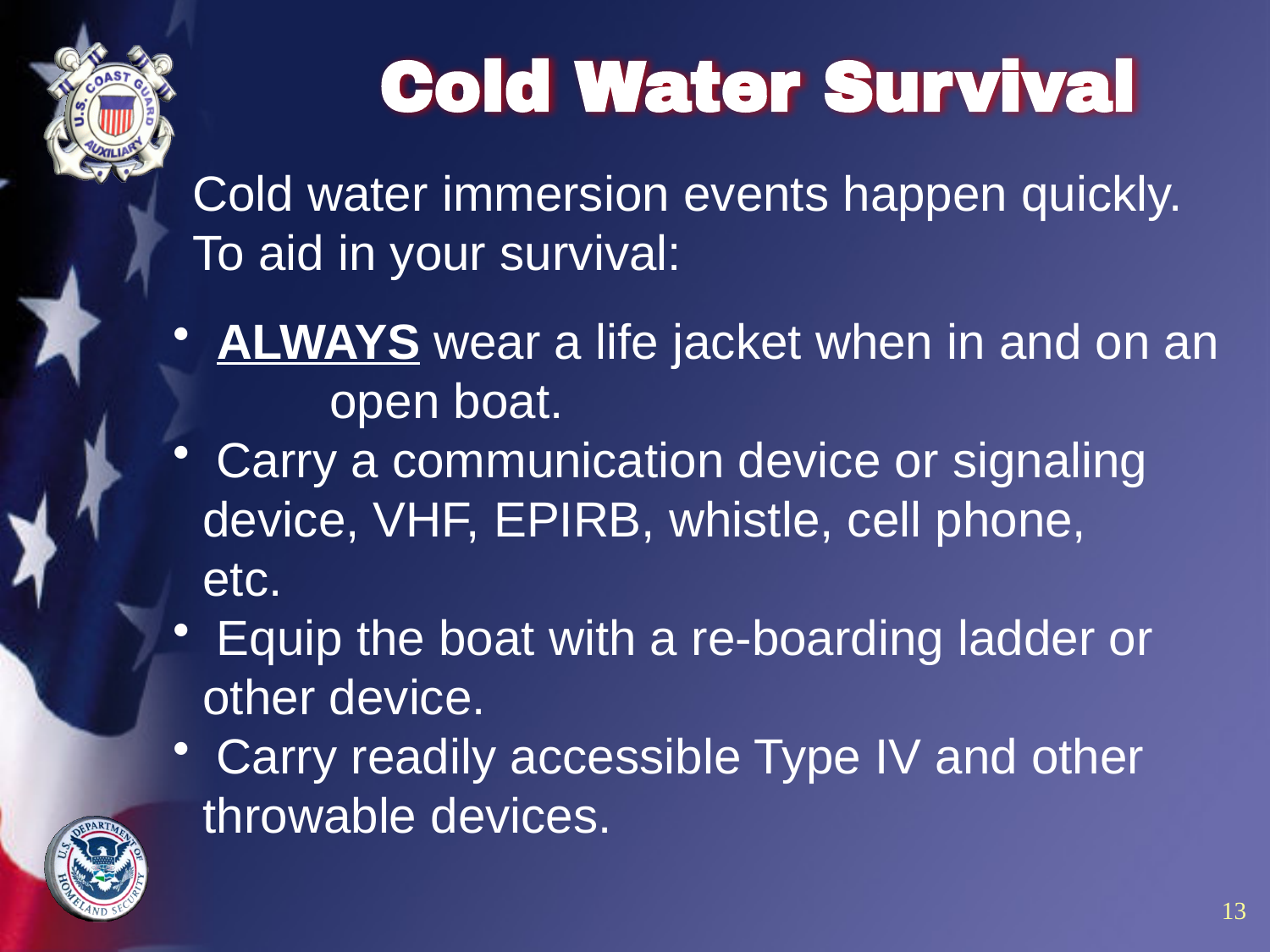

# Cold Water Survival
Cold water immersion events happen quickly. To aid in your survival:
 ALWAYS wear a life jacket when in and on an 	open boat.
 Carry a communication device or signaling 	device, VHF, EPIRB, whistle, cell phone, 	etc.
 Equip the boat with a re-boarding ladder or    other device.
 Carry readily accessible Type IV and other throwable devices.

 13